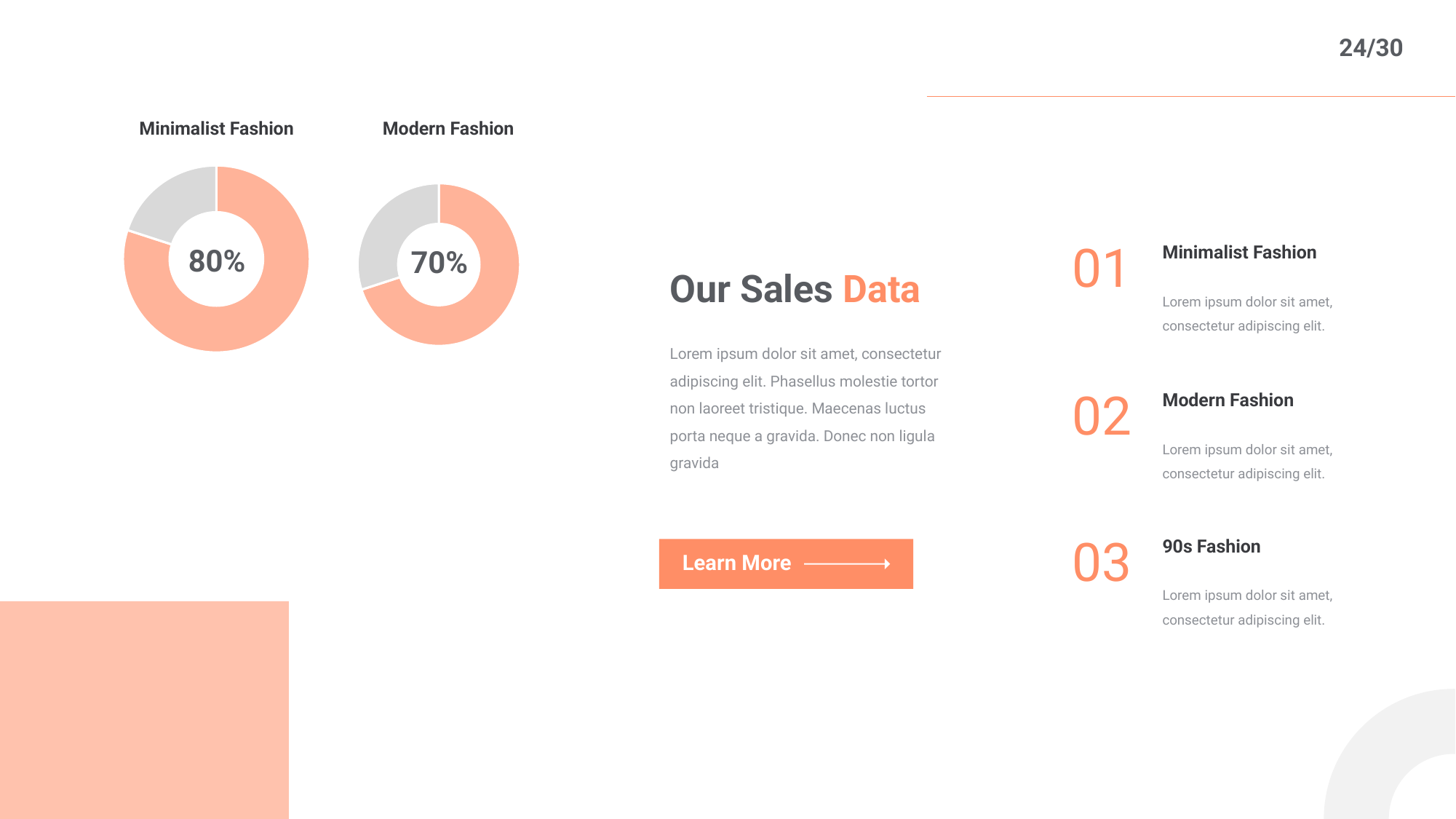

24/30
Modern Fashion
Minimalist Fashion

### Chart

| Category | Sales |
|---|---|
| 1st Qtr | 8.0 |
| 2nd Qtr | 2.0 |

### Chart

| Category | Sales |
|---|---|
| 1st Qtr | 7.0 |
| 2nd Qtr | 3.0 |
01
Minimalist Fashion
Lorem ipsum dolor sit amet, consectetur adipiscing elit.

80%
70%
Our Sales Data
Lorem ipsum dolor sit amet, consectetur adipiscing elit. Phasellus molestie tortor non laoreet tristique. Maecenas luctus porta neque a gravida. Donec non ligula gravida
02
Modern Fashion
Lorem ipsum dolor sit amet, consectetur adipiscing elit.

03
90s Fashion
Lorem ipsum dolor sit amet, consectetur adipiscing elit.

Learn More